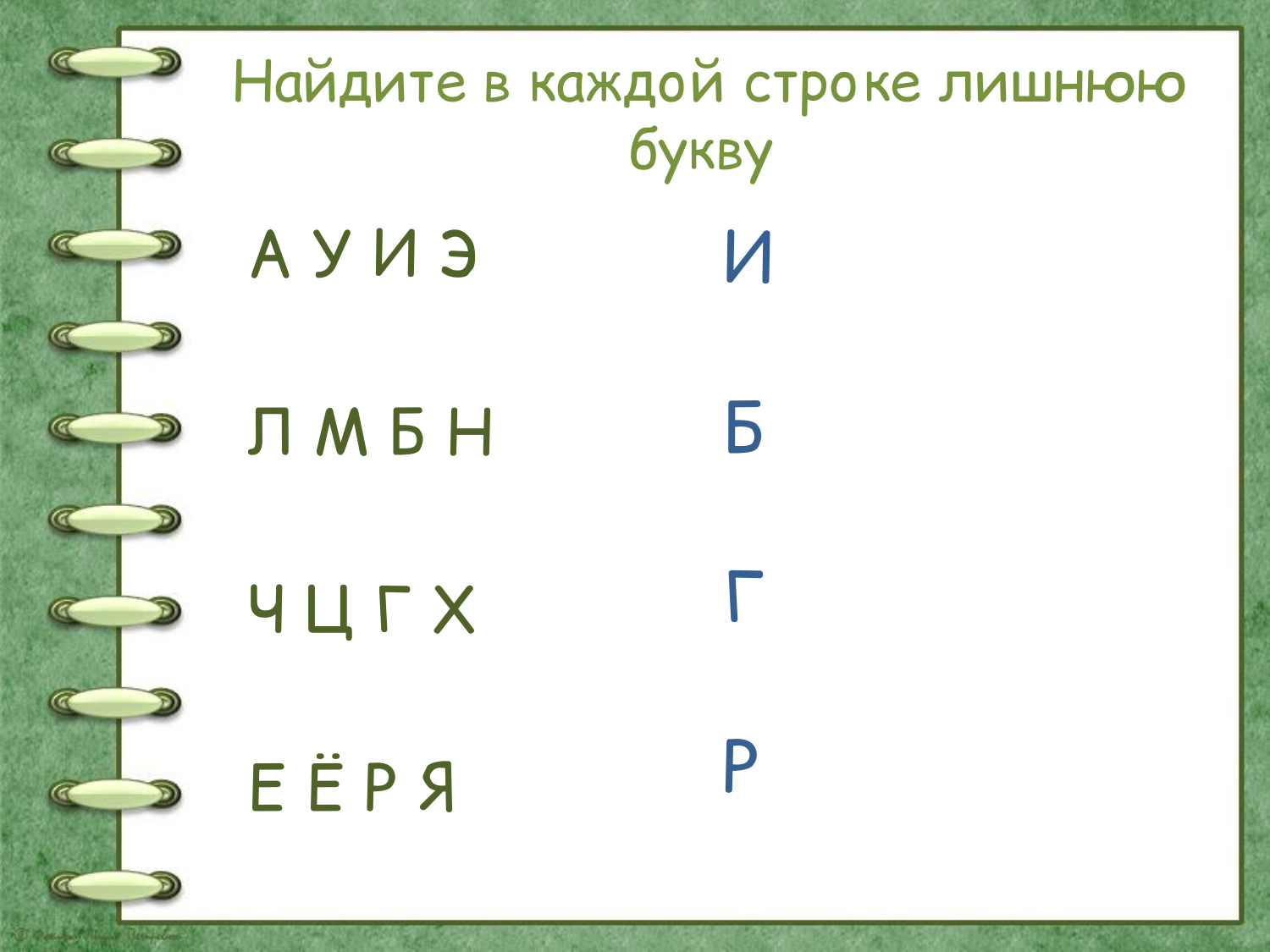

# Найдите в каждой строке лишнюю букву
А У И Э

Л М Б Н

Ч Ц Г Х

Е Ё Р Я

И

Б

Г

Р